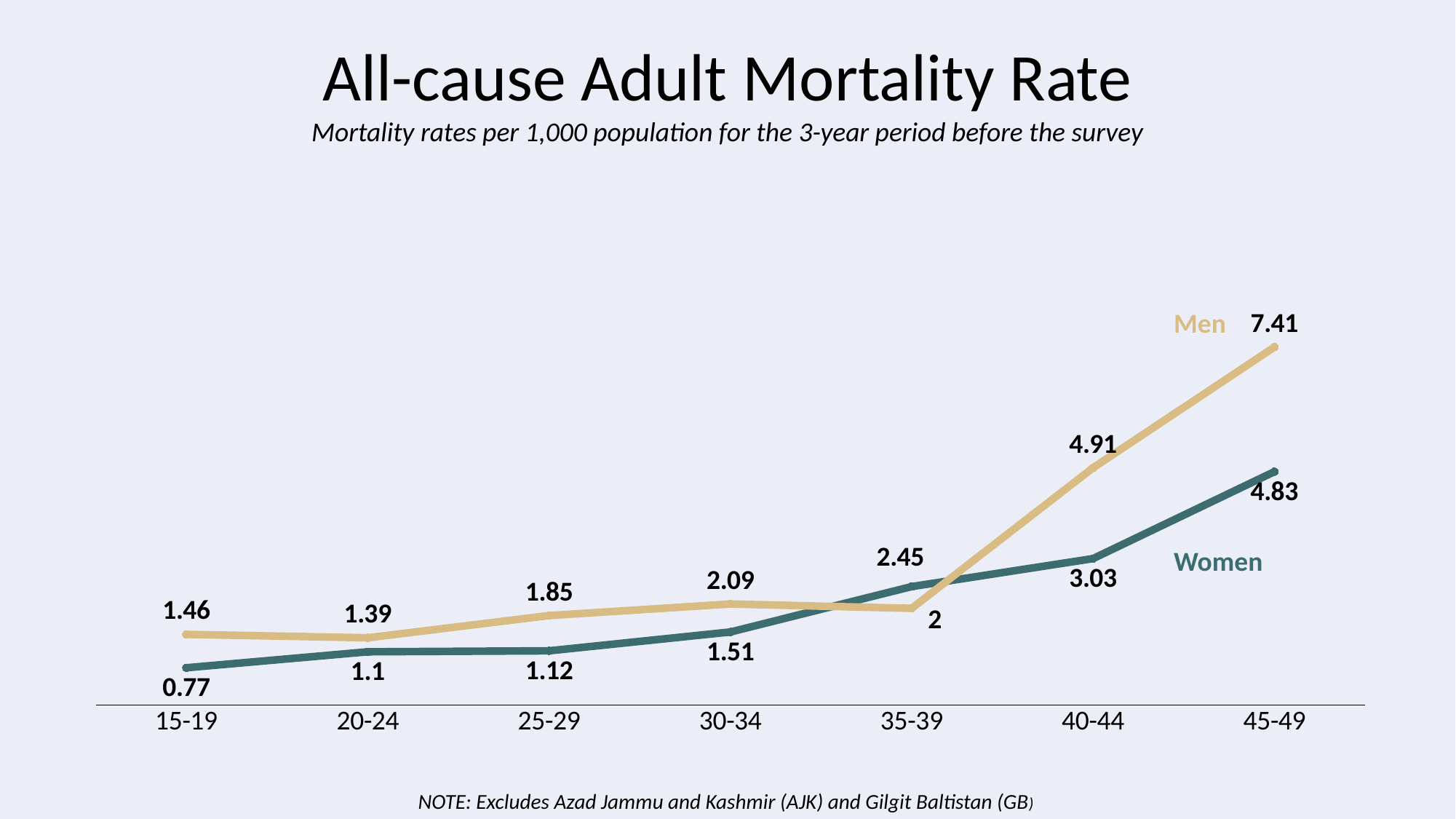

# All-cause Adult Mortality Rate
Mortality rates per 1,000 population for the 3-year period before the survey

### Chart

| Category | Women | Men |
|---|---|---|
| 15-19 | 0.77 | 1.46 |
| 20-24 | 1.1 | 1.39 |
| 25-29 | 1.12 | 1.85 |
| 30-34 | 1.51 | 2.09 |
| 35-39 | 2.45 | 2.0 |
| 40-44 | 3.03 | 4.91 |
| 45-49 | 4.83 | 7.41 |
Men
Women
NOTE: Excludes Azad Jammu and Kashmir (AJK) and Gilgit Baltistan (GB)